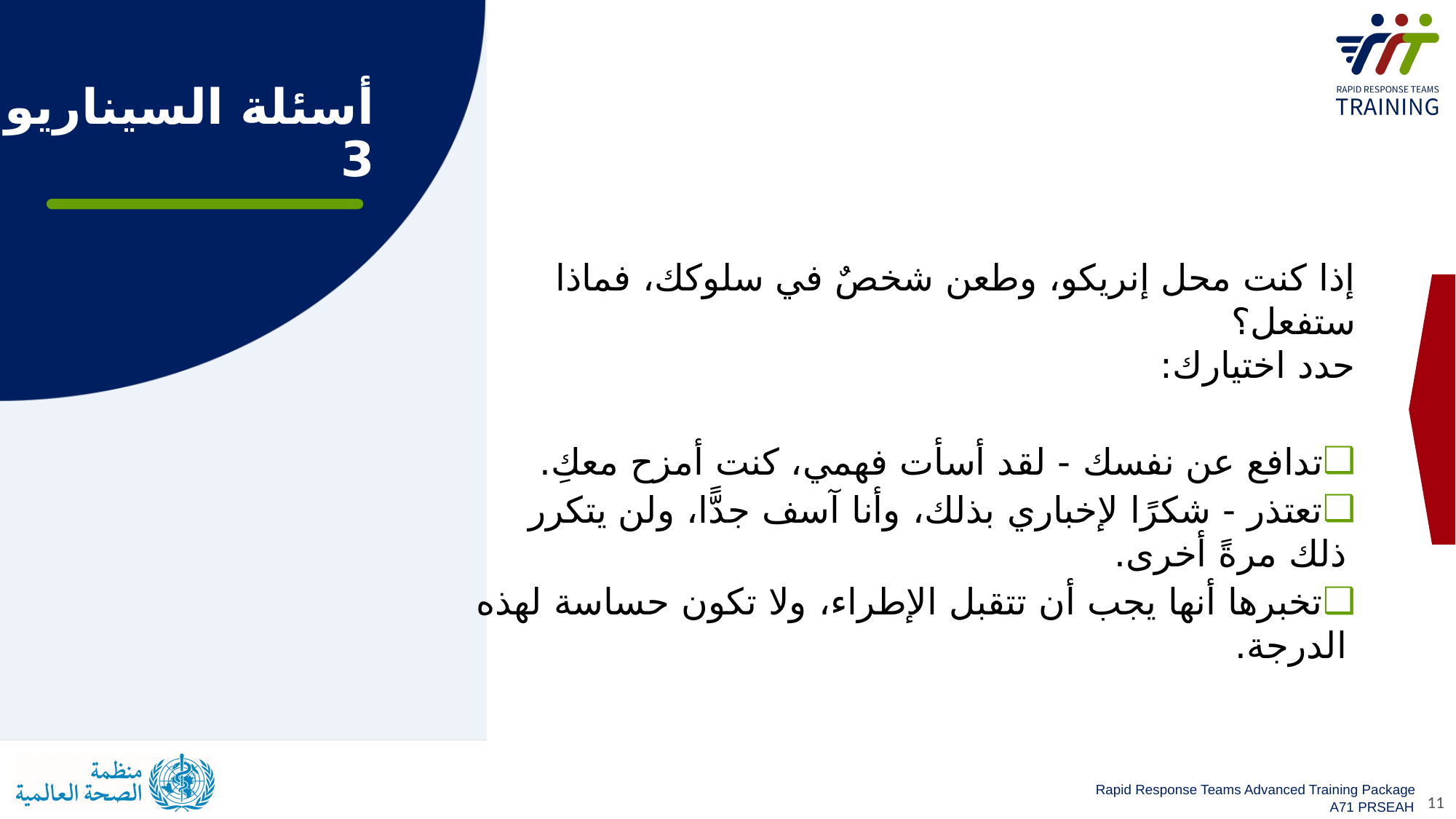

أسئلة السيناريو 3

إذا كنت محل إنريكو، وطعن شخصٌ في سلوكك، فماذا ستفعل؟ 
حدد اختيارك:

تدافع عن نفسك - لقد أسأت فهمي، كنت أمزح معكِ.
تعتذر - شكرًا لإخباري بذلك، وأنا آسف جدًّا، ولن يتكرر ذلك مرةً أخرى.
تخبرها أنها يجب أن تتقبل الإطراء، ولا تكون حساسة لهذه الدرجة.